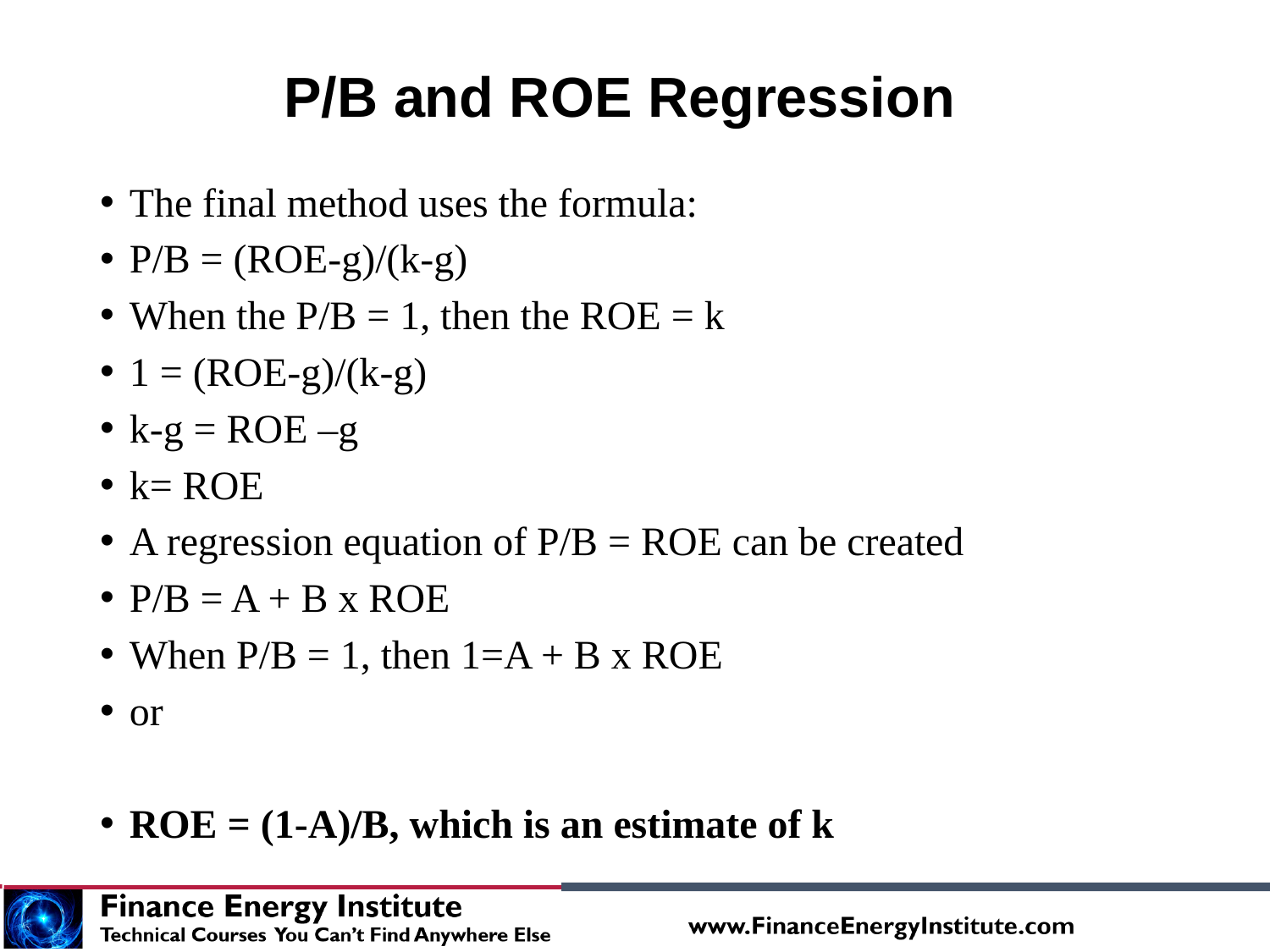

# P/B and ROE Regression
The final method uses the formula:
P/B = (ROE-g)/(k-g)
When the P/B = 1, then the ROE = k
1 = (ROE-g)/(k-g)
k-g = ROE –g
k= ROE
A regression equation of P/B = ROE can be created
P/B = A + B x ROE
When P/B = 1, then 1=A + B x ROE
or

ROE = (1-A)/B, which is an estimate of k